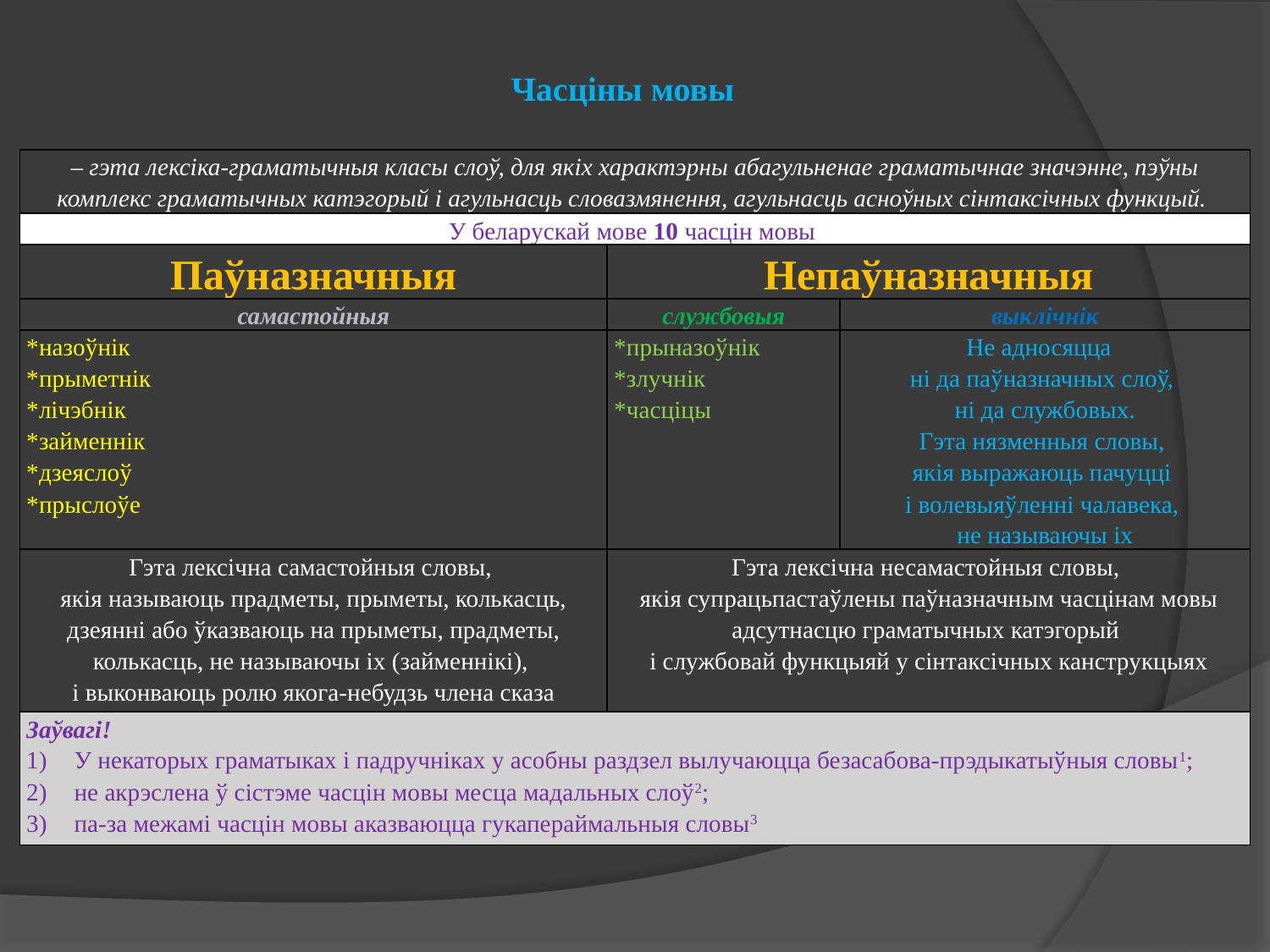

# Часціны мовы
| – гэта лексіка-граматычныя класы слоў, для якіх характэрны абагульненае граматычнае значэнне, пэўны комплекс граматычных катэгорый і агульнасць словазмянення, агульнасць асноўных сінтаксічных функцый. |  |  |
| --- | --- | --- |
| У беларускай мове 10 часцін мовы |  |  |
| Паўназначныя | Непаўназначныя |  |
| самастойныя | службовыя | выклічнік |
| \*назоўнік \*прыметнік \*лічэбнік \*займеннік \*дзеяслоў \*прыслоўе | \*прыназоўнік \*злучнік \*часціцы | Не адносяцца ні да паўназначных слоў, ні да службовых. Гэта нязменныя словы, якія выражаюць пачуцці і волевыяўленні чалавека, не называючы іх |
| Гэта лексічна самастойныя словы, якія называюць прадметы, прыметы, колькасць, дзеянні або ўказваюць на прыметы, прадметы, колькасць, не называючы іх (займеннікі), і выконваюць ролю якога-небудзь члена сказа | Гэта лексічна несамастойныя словы, якія супрацьпастаўлены паўназначным часцінам мовы адсутнасцю граматычных катэгорый і службовай функцыяй у сінтаксічных канструкцыях |  |
| Заўвагі! У некаторых граматыках і падручніках у асобны раздзел вылучаюцца безасабова-прэдыкатыўныя словы1; не акрэслена ў сістэме часцін мовы месца мадальных слоў2; па-за межамі часцін мовы аказваюцца гукапераймальныя словы3 |  |  |